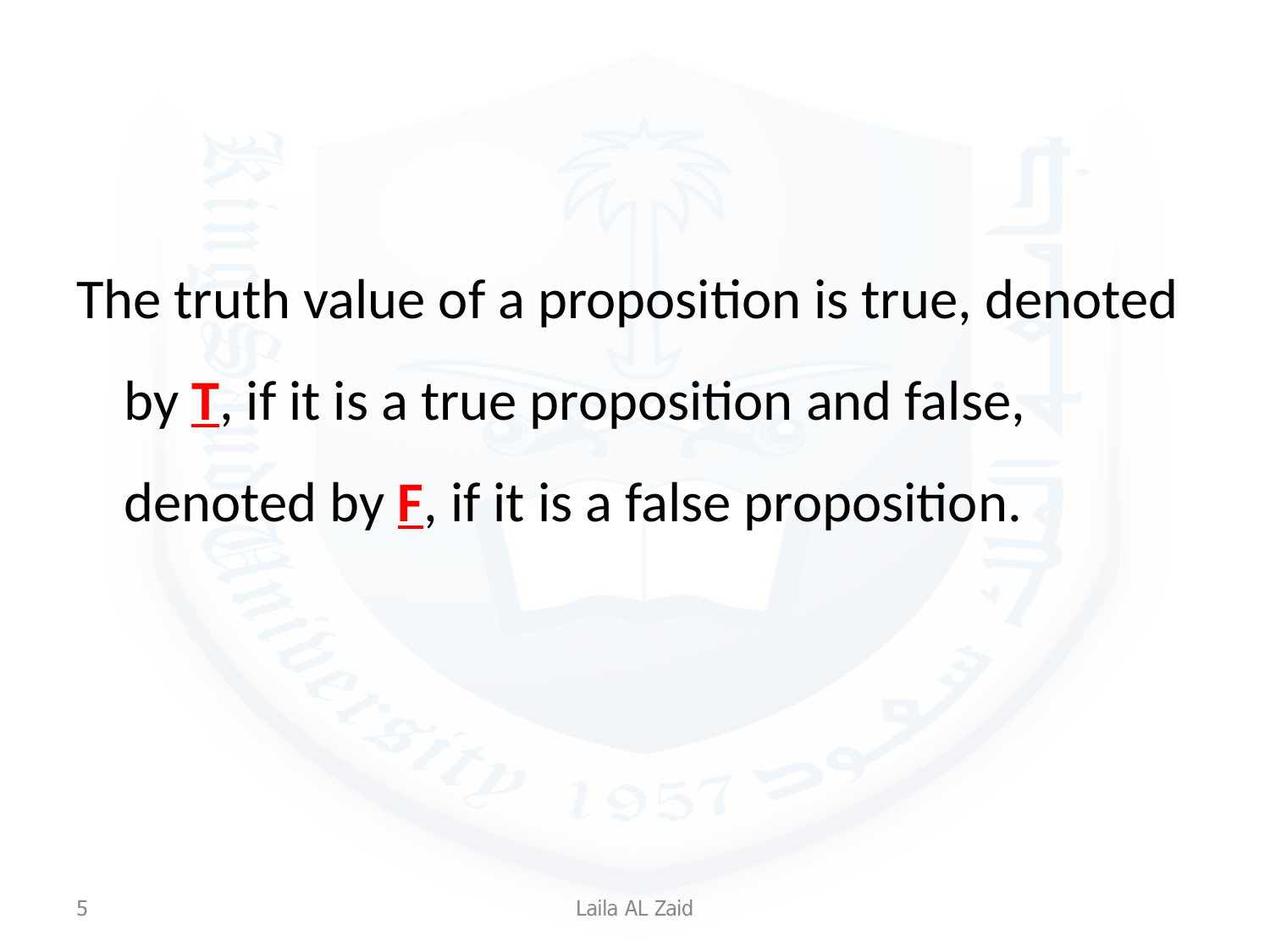

The truth value of a proposition is true, denoted by T, if it is a true proposition and false, denoted by F, if it is a false proposition.
5
Laila AL Zaid